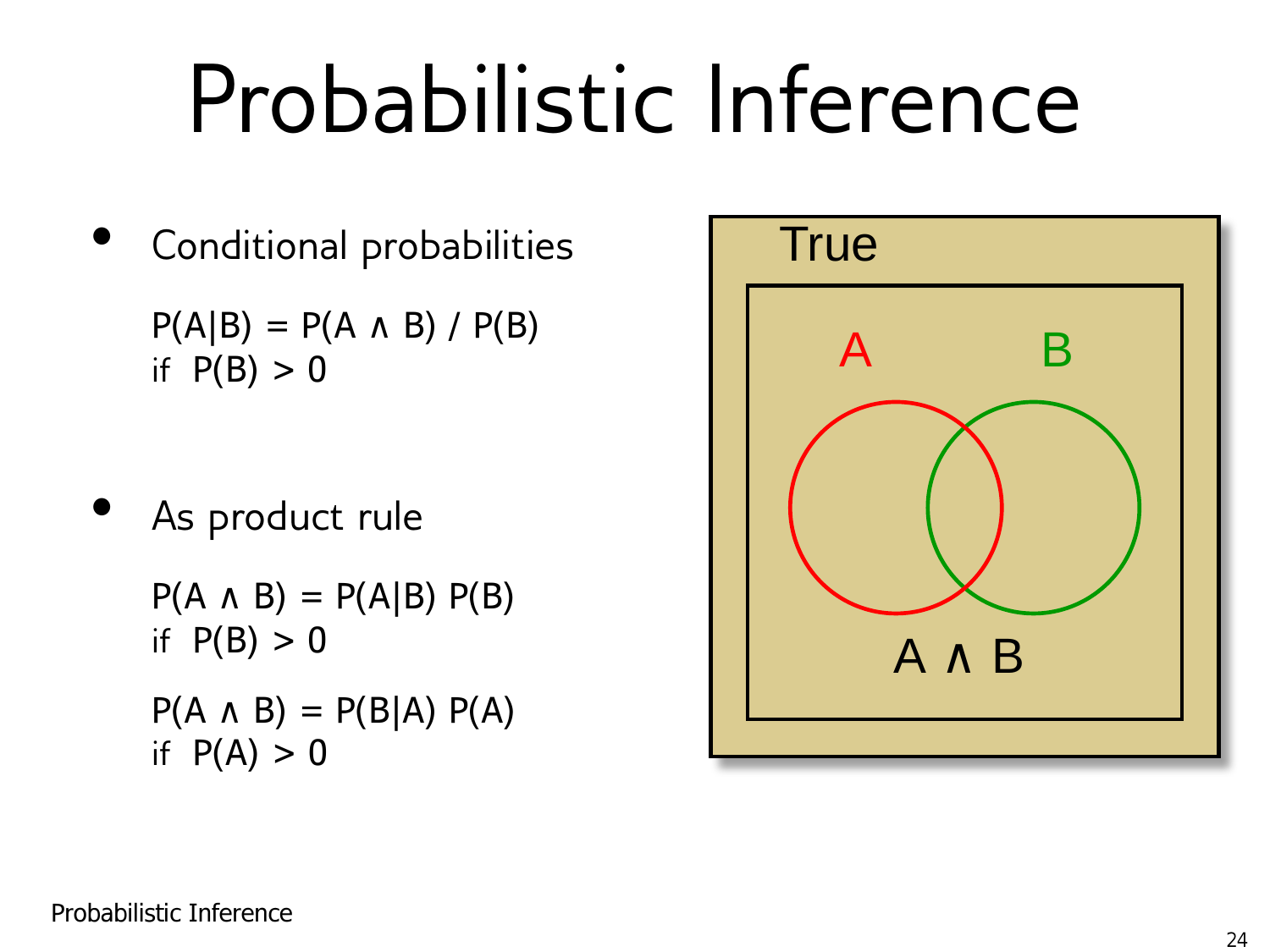

# Probabilistic Inference
Conditional probabilities
	P(A|B) = P(A ∧ B) / P(B)
if  P(B) > 0

As product rule
	P(A ∧ B) = P(A|B) P(B)
if  P(B) > 0
	P(A ∧ B) = P(B|A) P(A)
if  P(A) > 0
True

A
B

A ∧ B

Probabilistic Inference
24